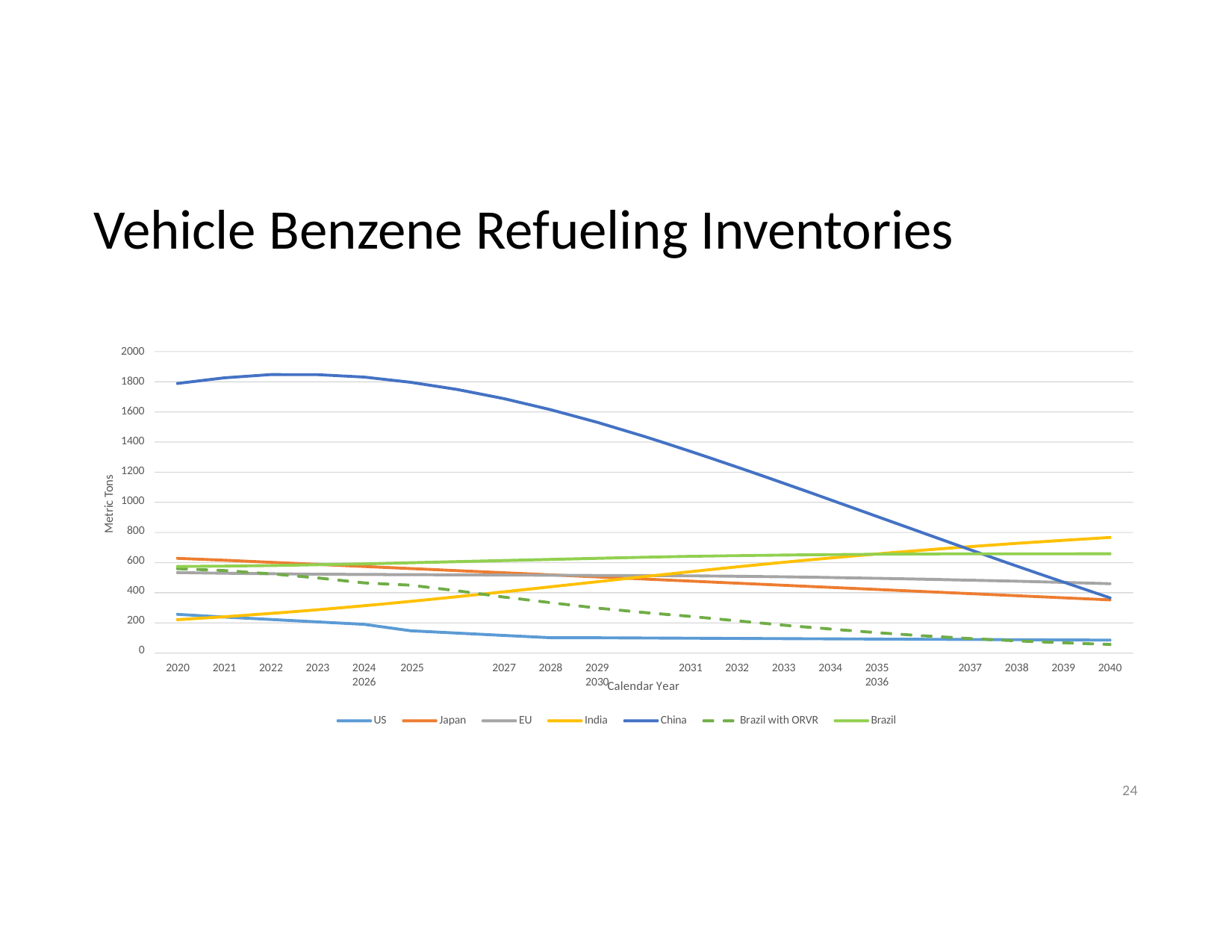

# Vehicle Benzene Refueling Inventories
2000

1800

1600

1400

1200

1000

800

600

400

200

0

Metric Tons

2020
2021
2022
2023
2024	2025	2026
2027
2028
2029	2030
2031
2032
2033
2034
2035	2036
2037
2038
2039
2040
Calendar Year
US
Japan
EU
India
China
Brazil with ORVR
Brazil

24